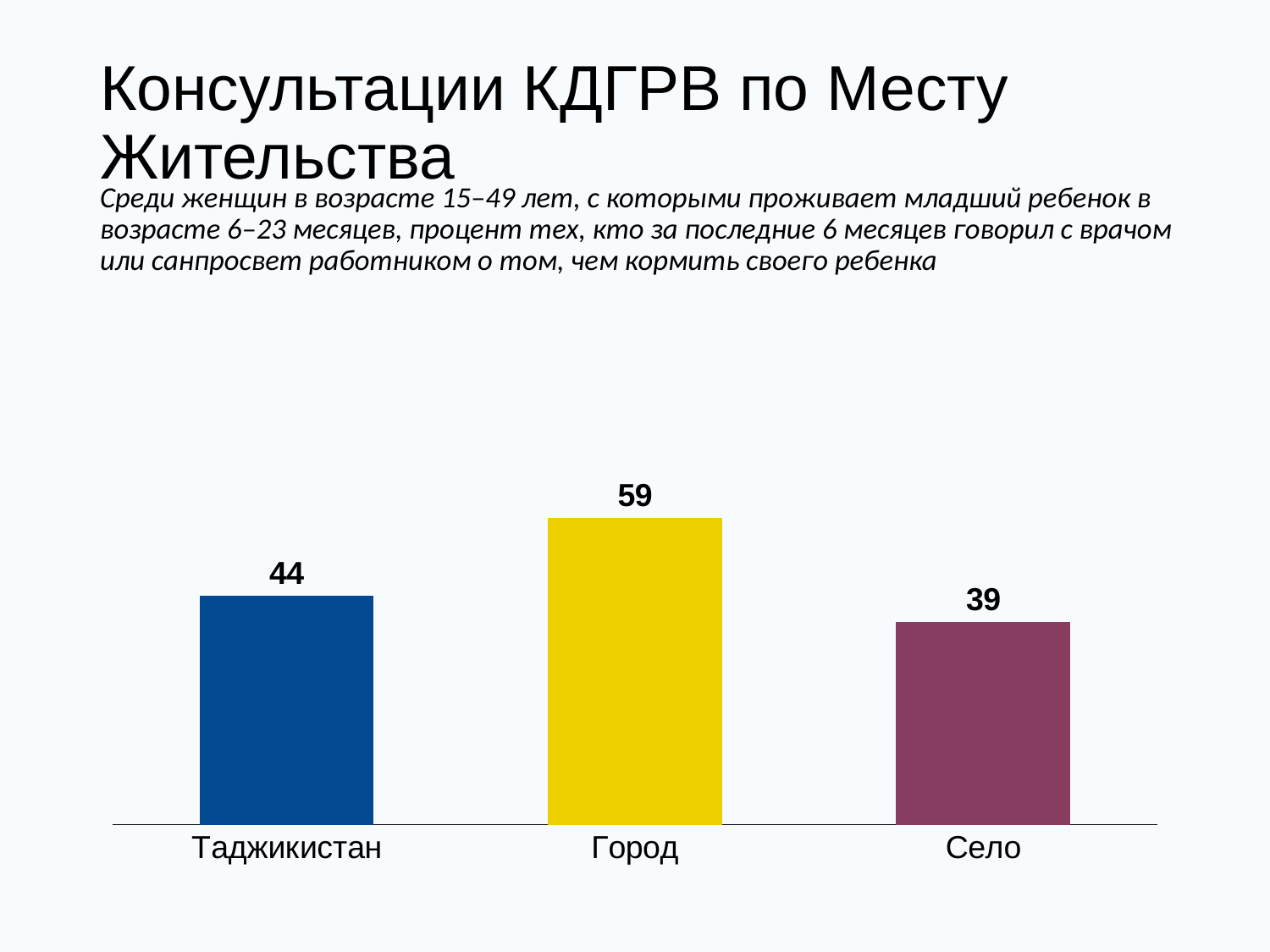

# Консультации КДГРВ по Месту Жительства
Среди женщин в возрасте 15–49 лет, с которыми проживает младший ребенок в возрасте 6–23 месяцев, процент тех, кто за последние 6 месяцев говорил с врачом или санпросвет работником о том, чем кормить своего ребенка

### Chart

| Category | Таджикистан |
|---|---|
| Таджикистан | 44.0 |
| Город | 59.0 |
| Село | 39.0 |